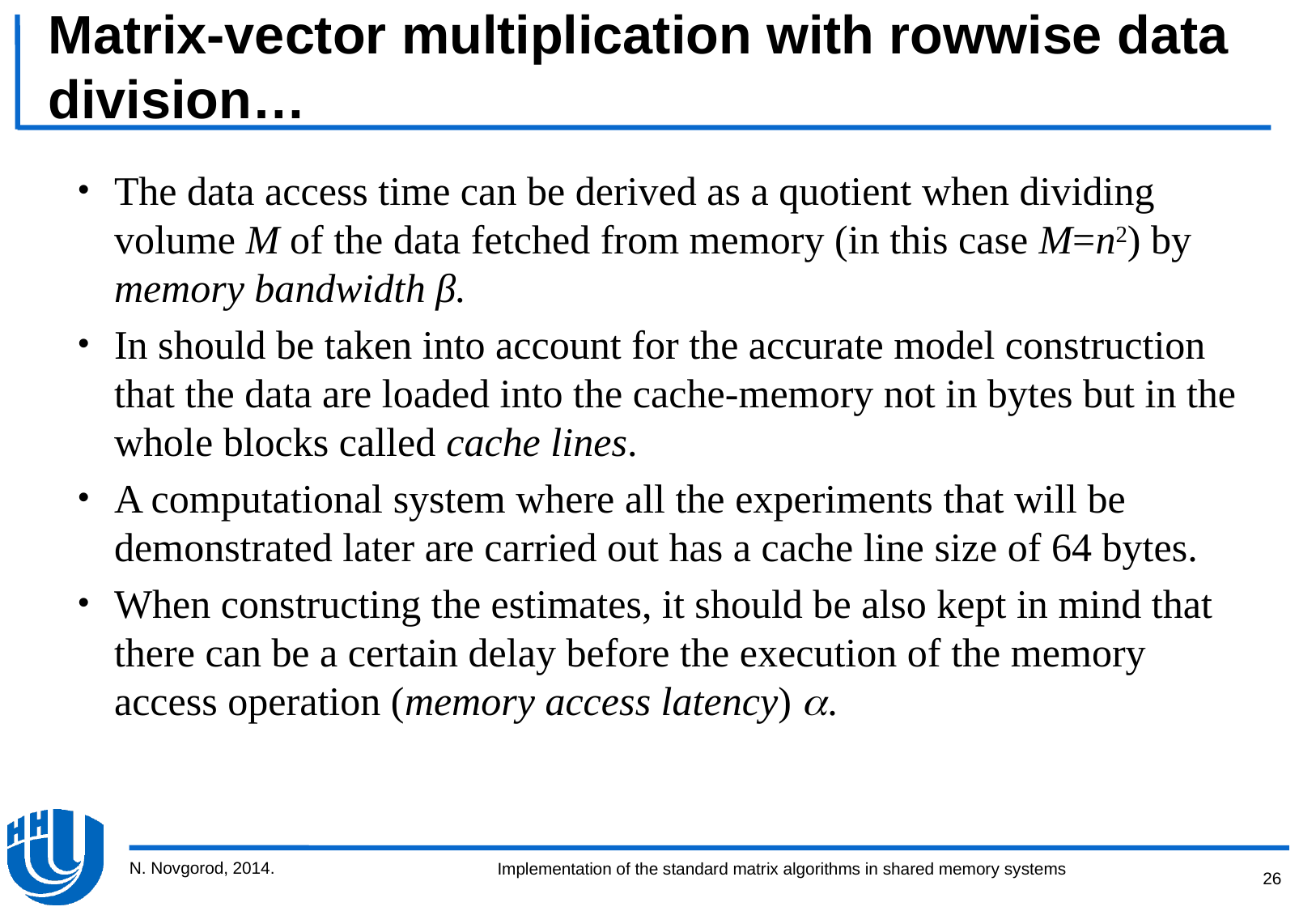

# Matrix-vector multiplication with rowwise data division…
The data access time can be derived as a quotient when dividing volume M of the data fetched from memory (in this case M=n2) by memory bandwidth β.
In should be taken into account for the accurate model construction that the data are loaded into the cache-memory not in bytes but in the whole blocks called cache lines.
A computational system where all the experiments that will be demonstrated later are carried out has a cache line size of 64 bytes.
When constructing the estimates, it should be also kept in mind that there can be a certain delay before the execution of the memory access operation (memory access latency) α.
N. Novgorod, 2014.
26
Implementation of the standard matrix algorithms in shared memory systems